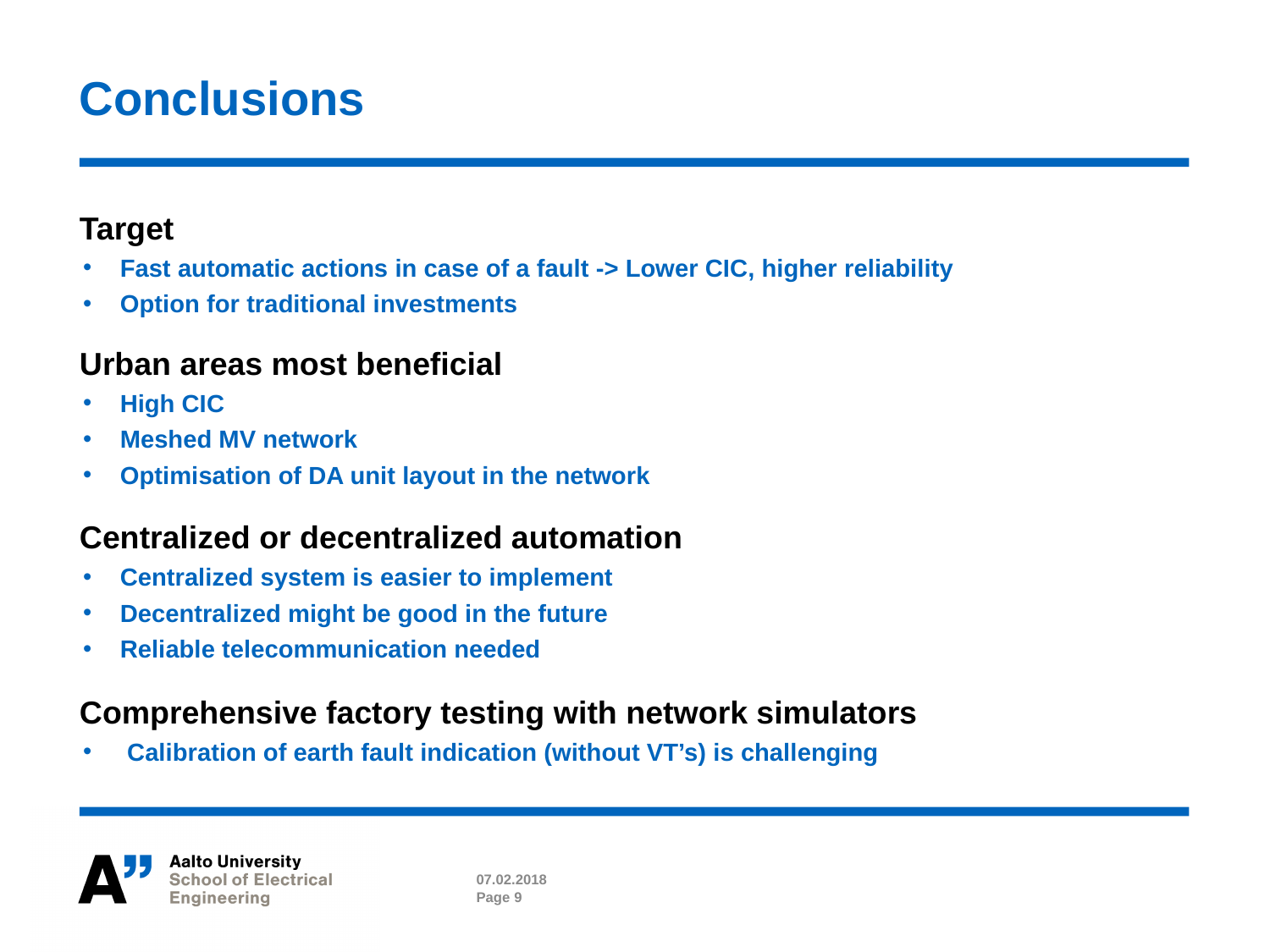

# Conclusions
Target
Fast automatic actions in case of a fault -> Lower CIC, higher reliability
Option for traditional investments

Urban areas most beneficial
High CIC
Meshed MV network
Optimisation of DA unit layout in the network

Centralized or decentralized automation
Centralized system is easier to implement
Decentralized might be good in the future
Reliable telecommunication needed

Comprehensive factory testing with network simulators
Calibration of earth fault indication (without VT’s) is challenging

07.02.2018
Page 9